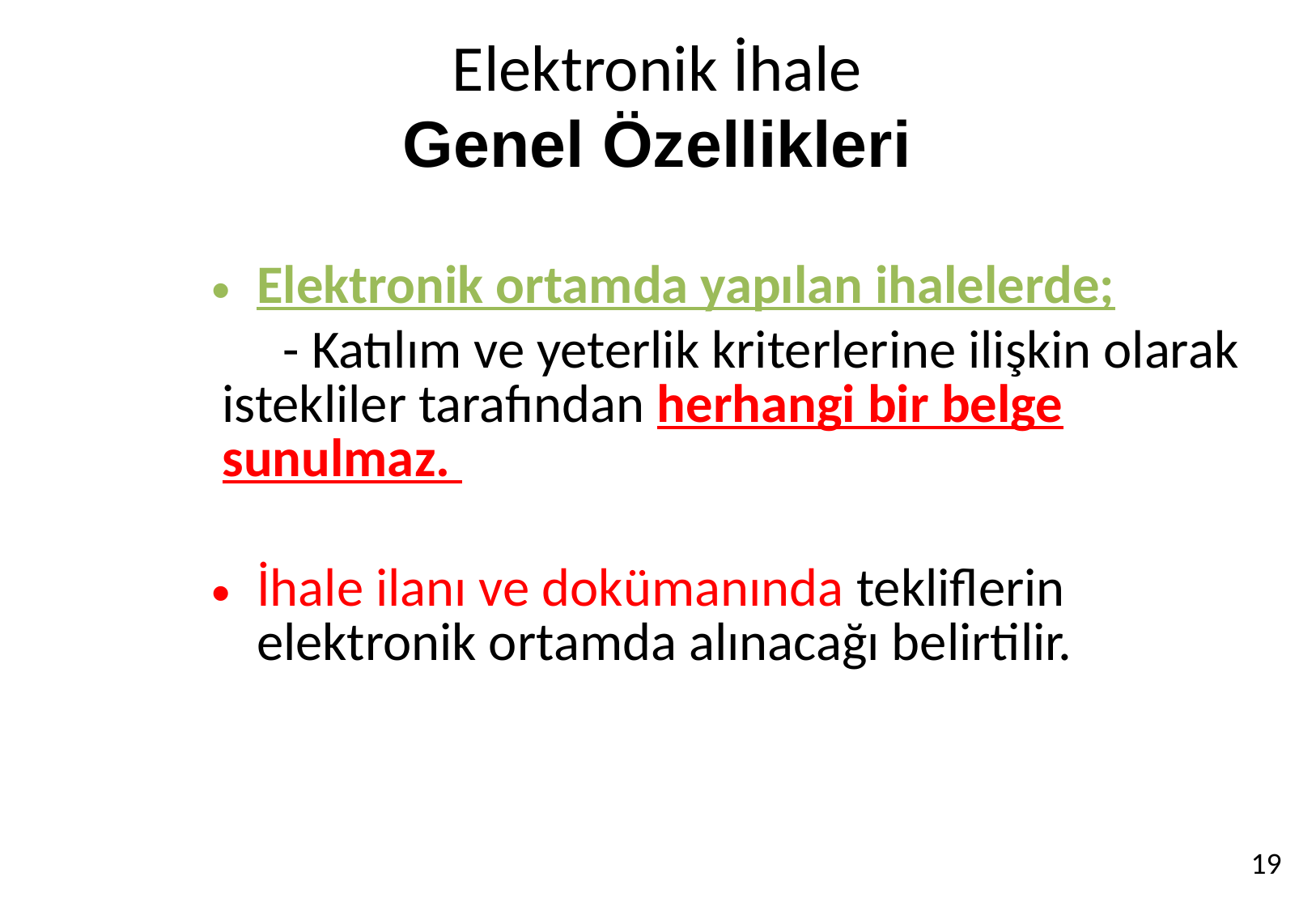

# Elektronik İhale Genel Özellikleri
Elektronik ortamda yapılan ihalelerde;
     - Katılım ve yeterlik kriterlerine ilişkin olarak istekliler tarafından herhangi bir belge sunulmaz.

İhale ilanı ve dokümanında tekliflerin elektronik ortamda alınacağı belirtilir.
19